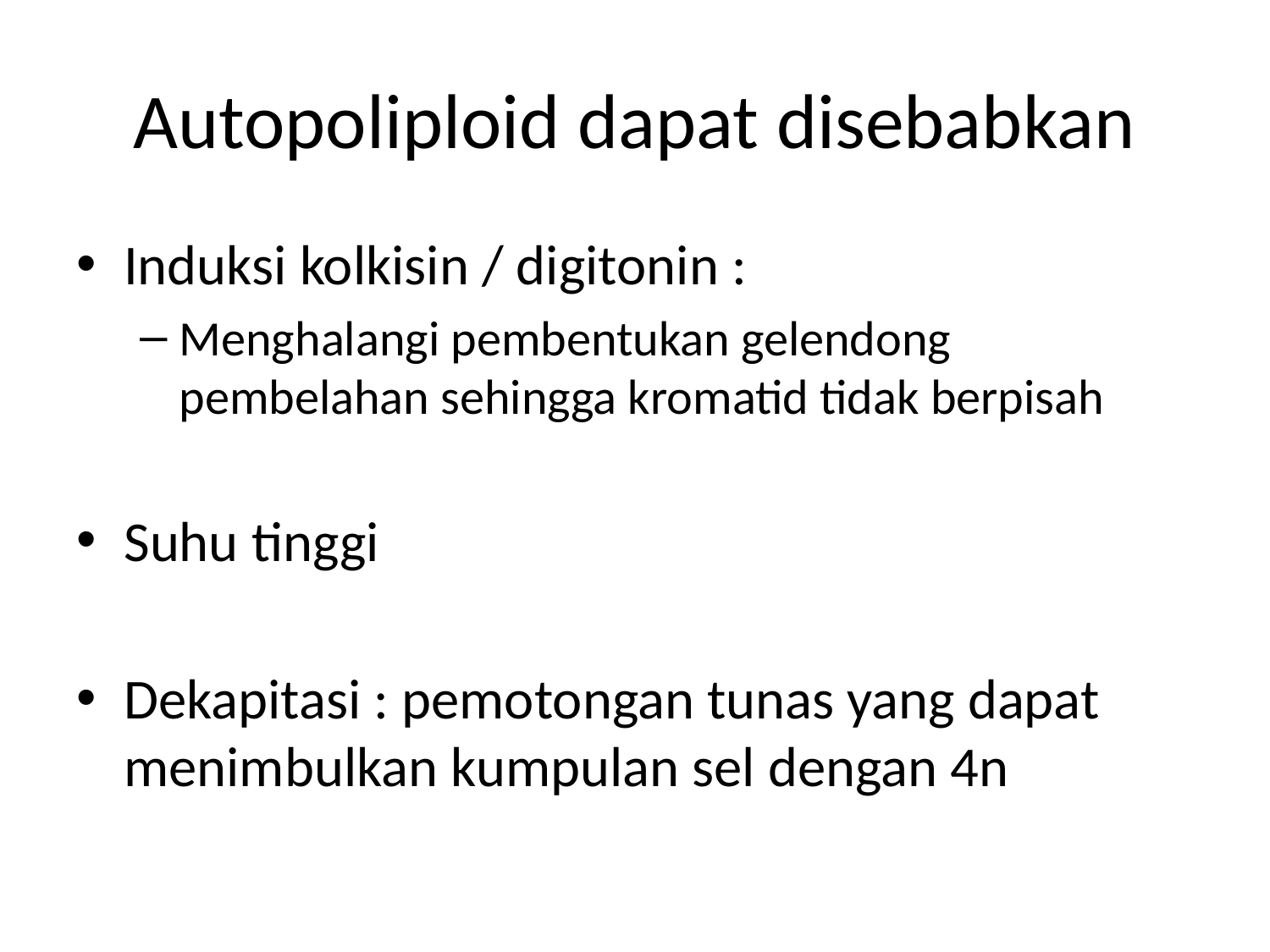

# Autopoliploid dapat disebabkan
Induksi kolkisin / digitonin :
Menghalangi pembentukan gelendong pembelahan sehingga kromatid tidak berpisah

Suhu tinggi

Dekapitasi : pemotongan tunas yang dapat menimbulkan kumpulan sel dengan 4n